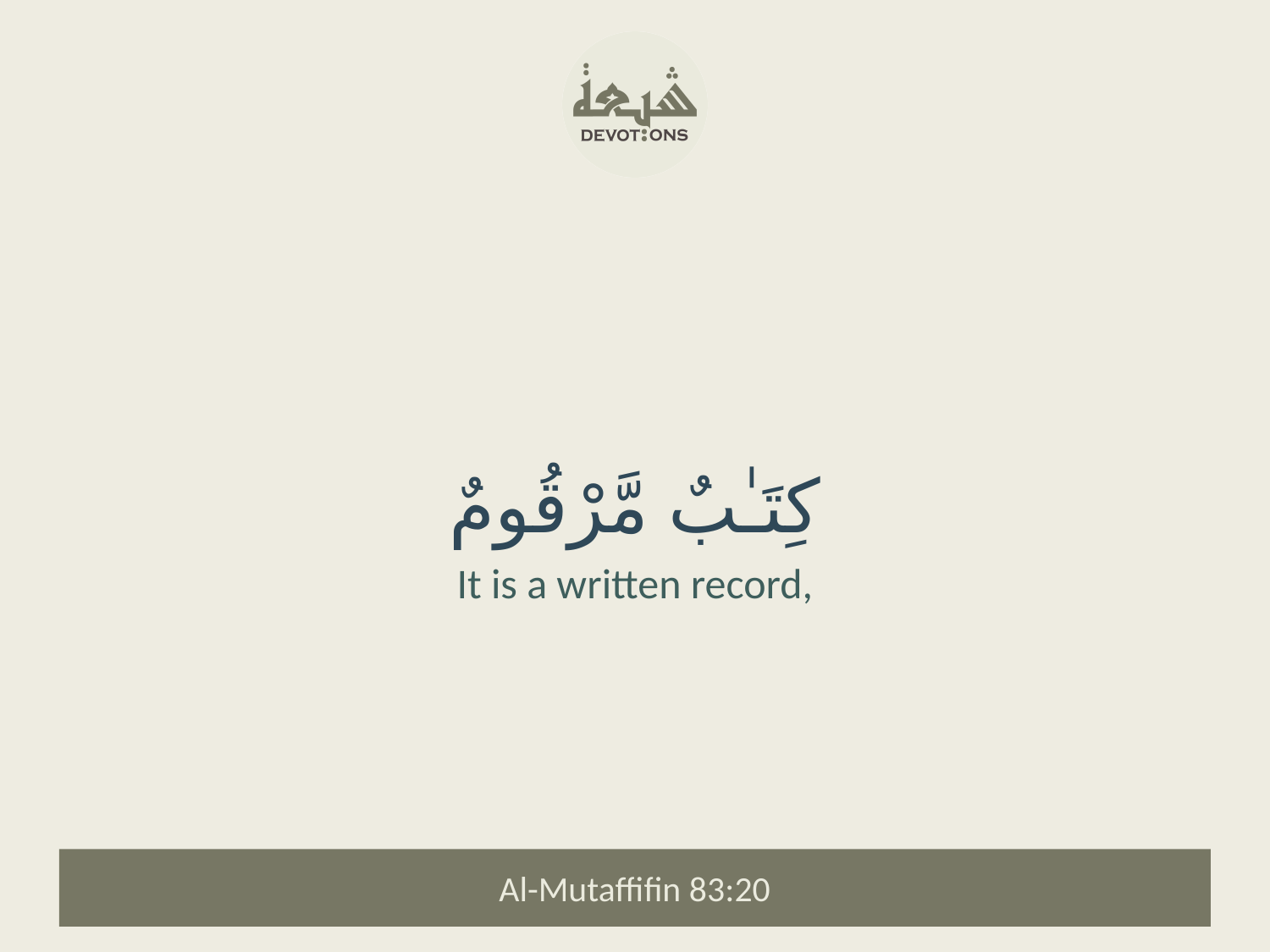

كِتَـٰبٌ مَّرْقُومٌ
It is a written record,
Al-Mutaffifin 83:20